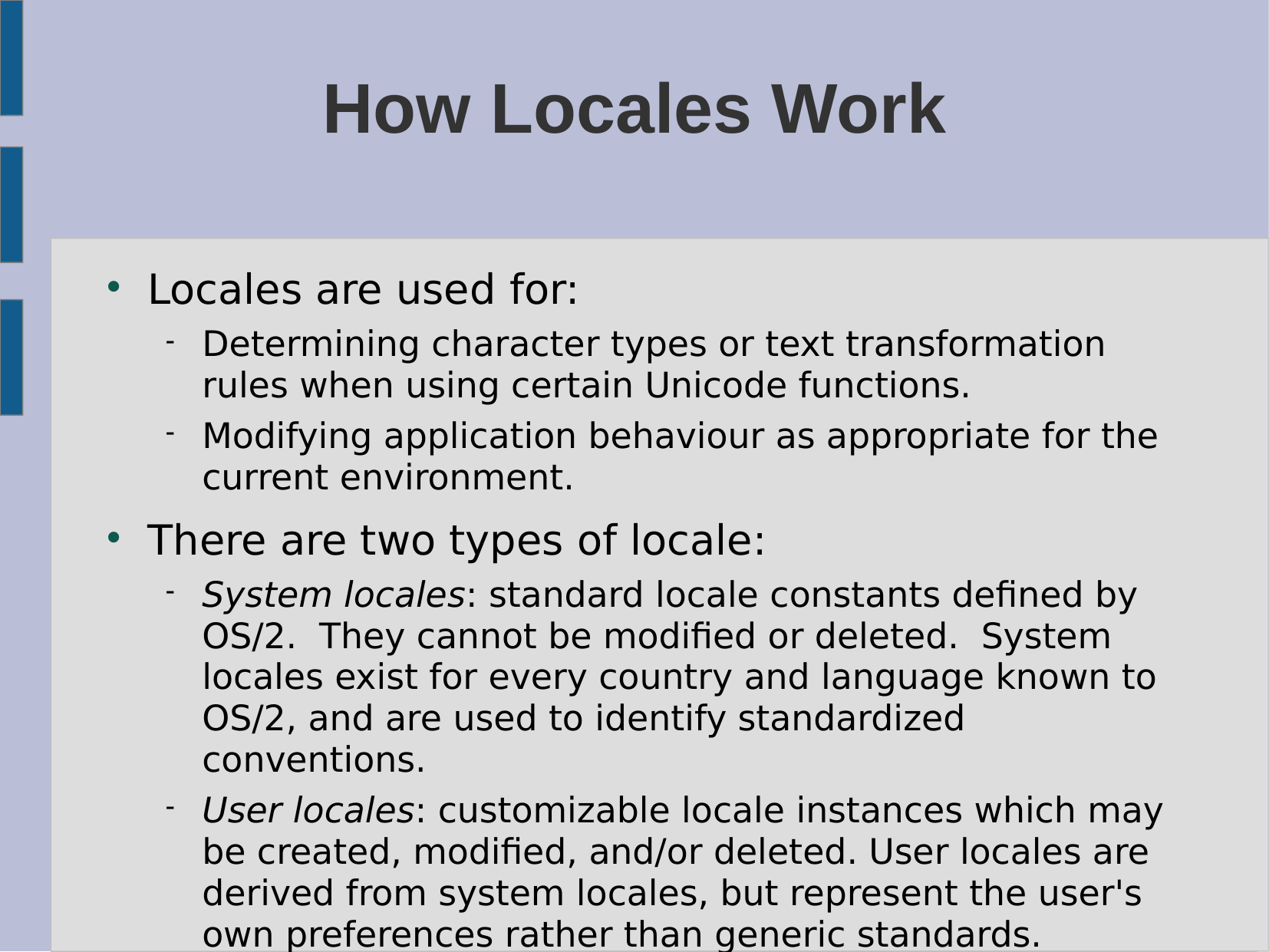

# How Locales Work
Locales are used for:
Determining character types or text transformation rules when using certain Unicode functions.
Modifying application behaviour as appropriate for the current environment.
There are two types of locale:
System locales: standard locale constants defined by OS/2.  They cannot be modified or deleted.  System locales exist for every country and language known to OS/2, and are used to identify standardized conventions.
User locales: customizable locale instances which may be created, modified, and/or deleted. User locales are derived from system locales, but represent the user's own preferences rather than generic standards.